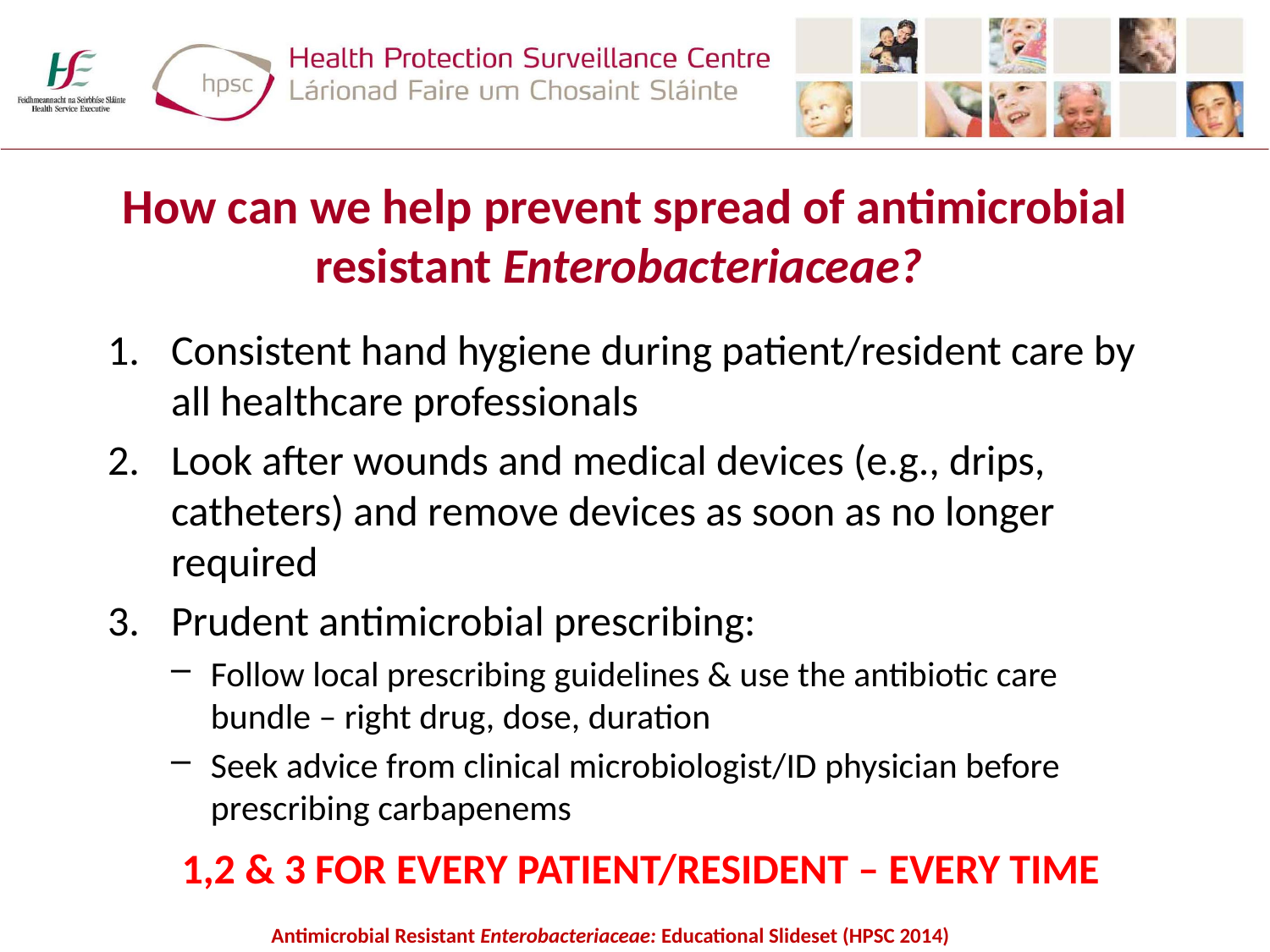

# How can we help prevent spread of antimicrobial resistant Enterobacteriaceae?
Consistent hand hygiene during patient/resident care by all healthcare professionals
Look after wounds and medical devices (e.g., drips, catheters) and remove devices as soon as no longer required
Prudent antimicrobial prescribing:
Follow local prescribing guidelines & use the antibiotic care bundle – right drug, dose, duration
Seek advice from clinical microbiologist/ID physician before prescribing carbapenems
1,2 & 3 FOR EVERY PATIENT/RESIDENT – EVERY TIME
Antimicrobial Resistant Enterobacteriaceae: Educational Slideset (HPSC 2014)